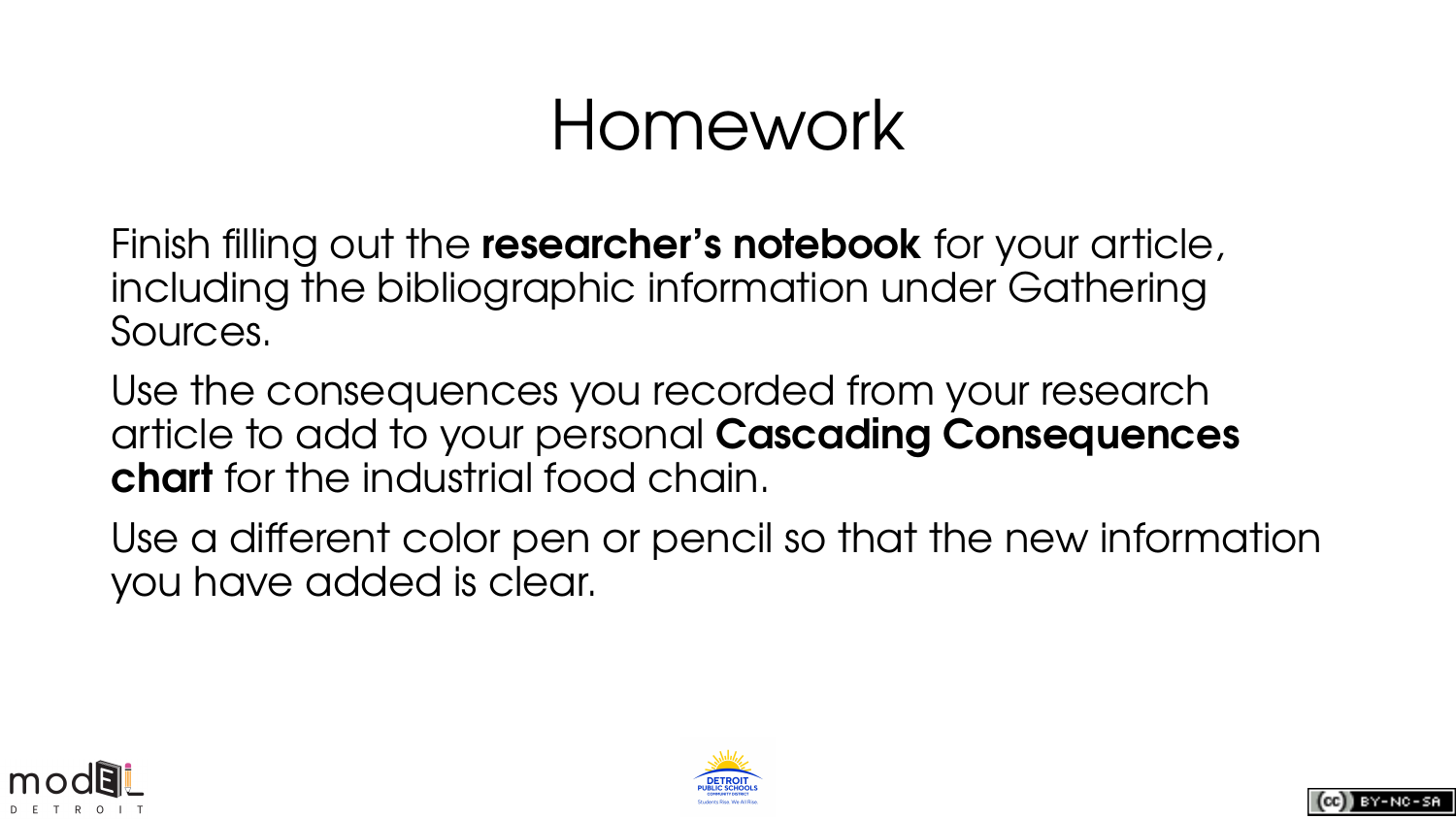

# Homework
Finish filling out the researcher’s notebook for your article, including the bibliographic information under Gathering Sources.
Use the consequences you recorded from your research article to add to your personal Cascading Consequences chart for the industrial food chain.
Use a different color pen or pencil so that the new information you have added is clear.